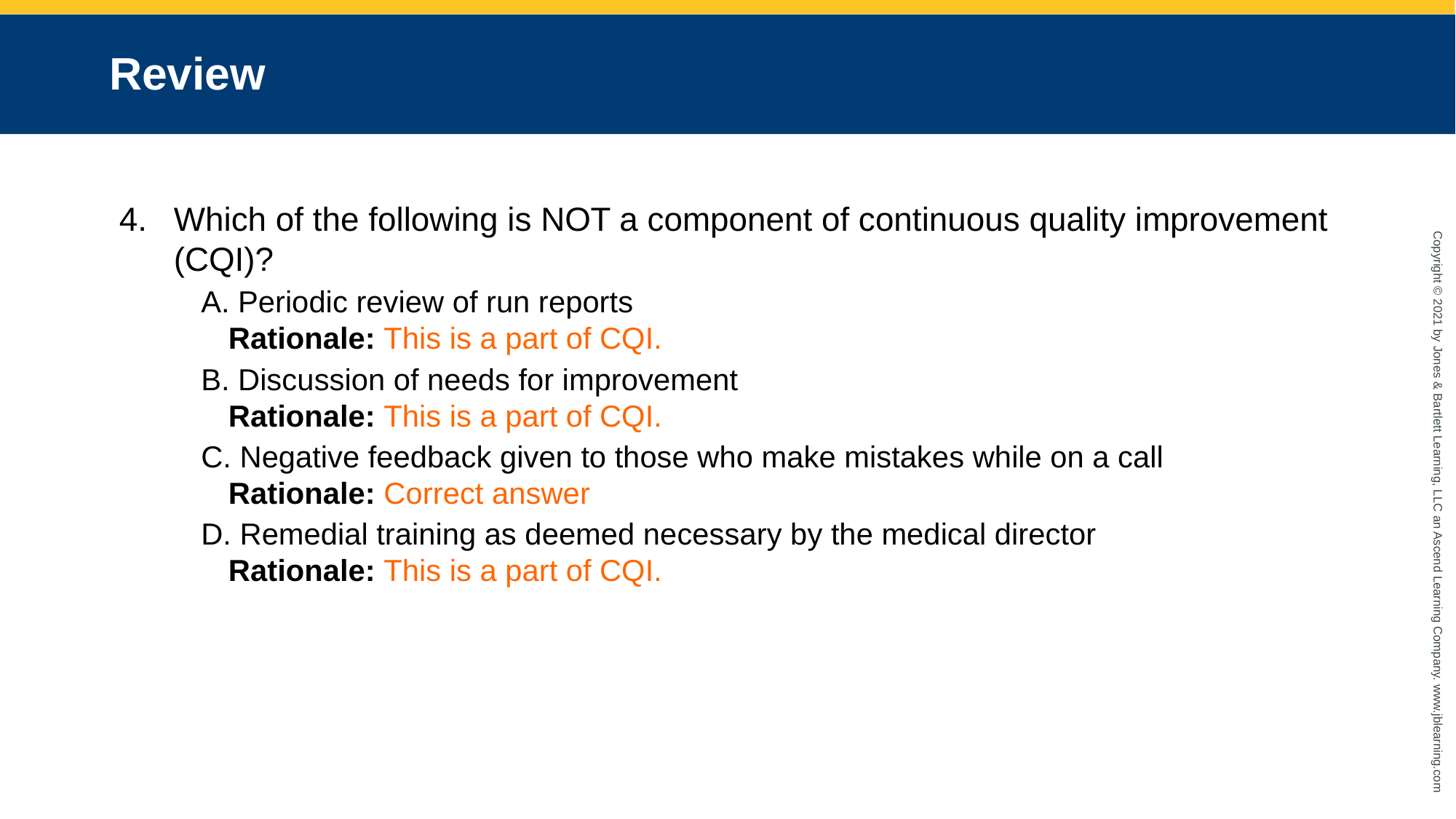

# Review
Which of the following is NOT a component of continuous quality improvement (CQI)?
 Periodic review of run reports
	Rationale: This is a part of CQI.
 Discussion of needs for improvement
	Rationale: This is a part of CQI.
 Negative feedback given to those who make mistakes while on a call
	Rationale: Correct answer
 Remedial training as deemed necessary by the medical director
	Rationale: This is a part of CQI.